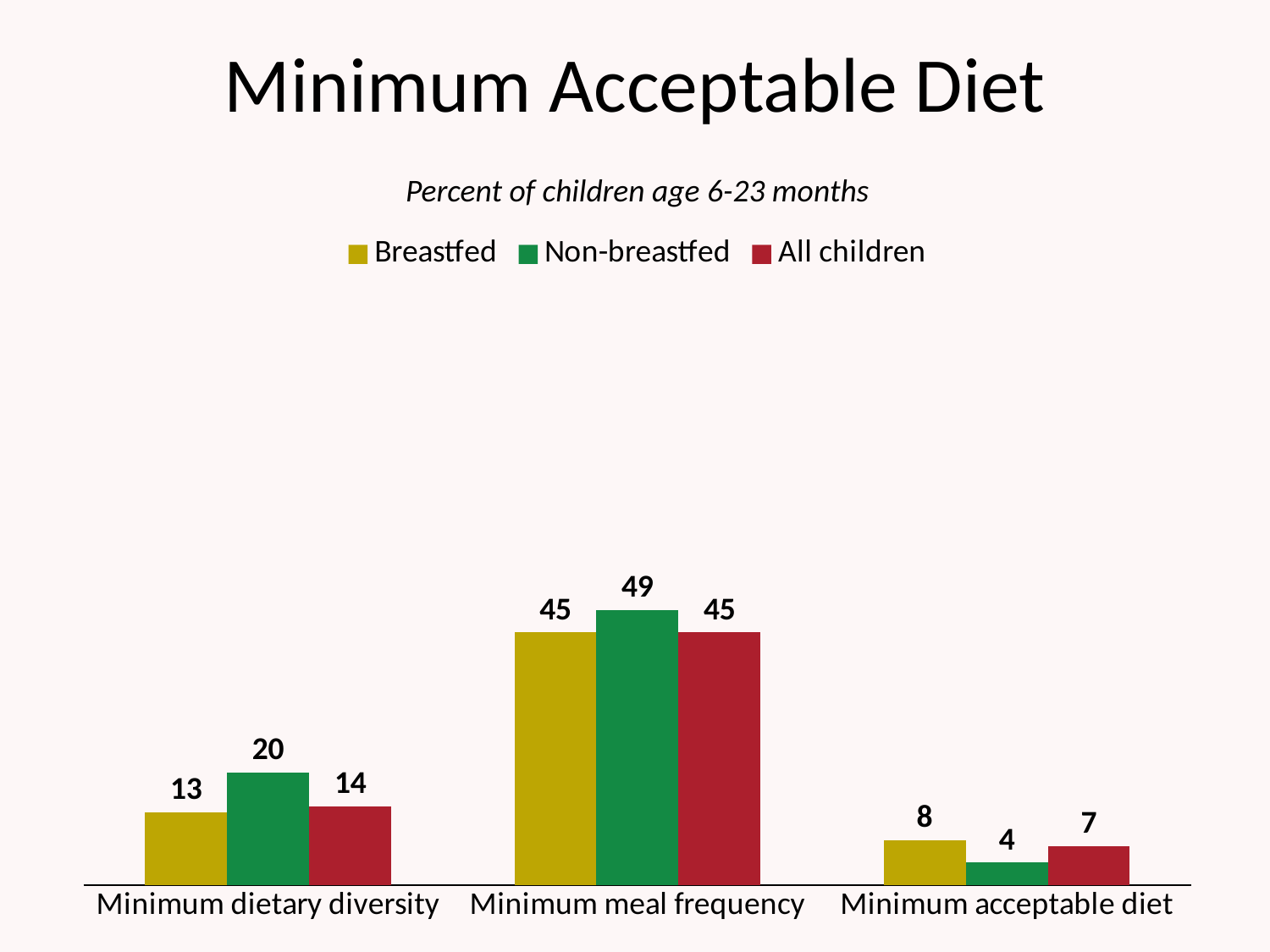

# Minimum Acceptable Diet
Percent of children age 6-23 months

### Chart

| Category | Breastfed | Non-breastfed | All children |
|---|---|---|---|
| Minimum dietary diversity | 13.0 | 20.0 | 14.0 |
| Minimum meal frequency | 45.0 | 49.0 | 45.0 |
| Minimum acceptable diet | 8.0 | 4.0 | 7.0 |